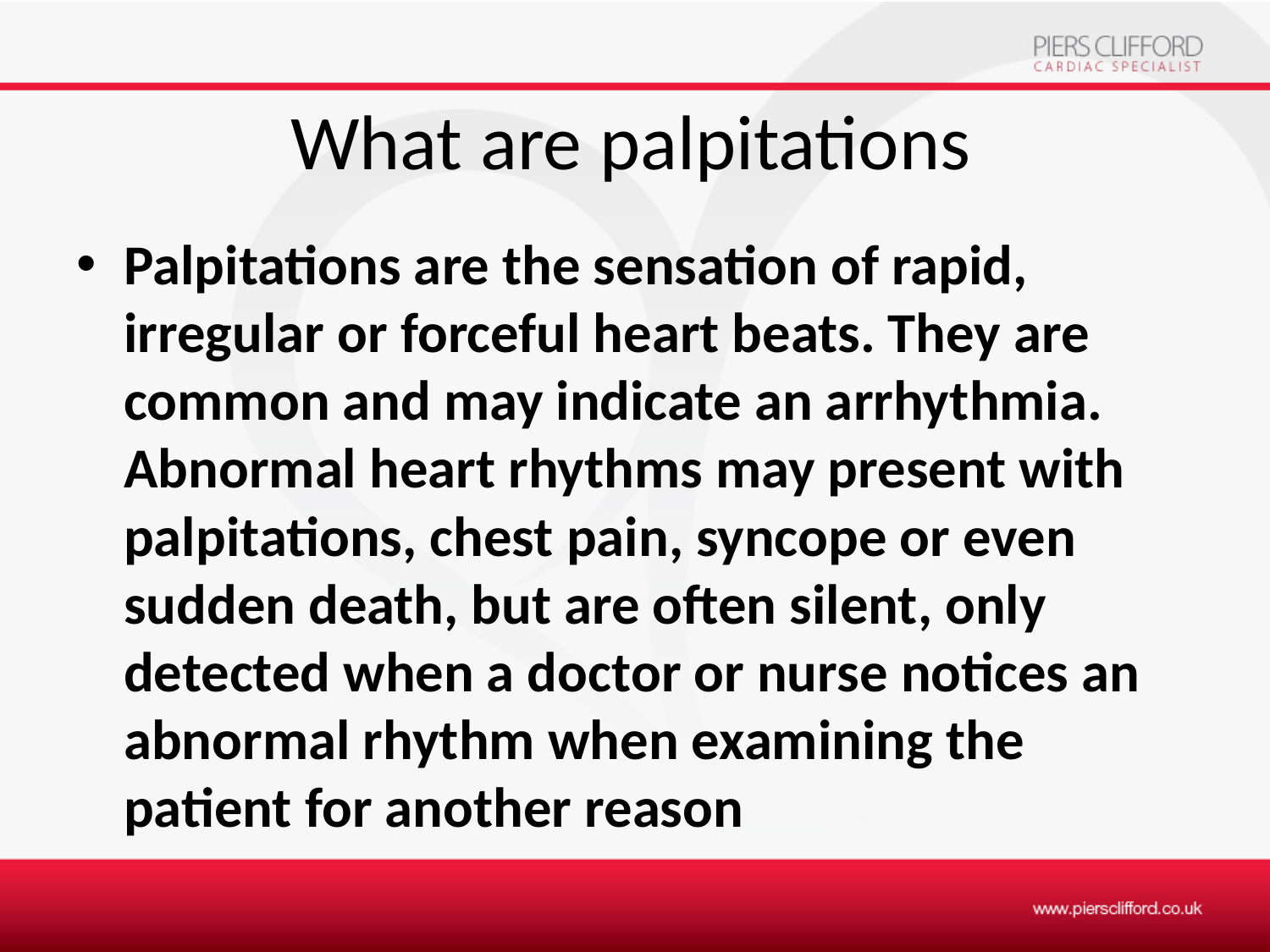

# What are palpitations
Palpitations are the sensation of rapid, irregular or forceful heart beats. They are common and may indicate an arrhythmia. Abnormal heart rhythms may present with palpitations, chest pain, syncope or even sudden death, but are often silent, only detected when a doctor or nurse notices an abnormal rhythm when examining the patient for another reason